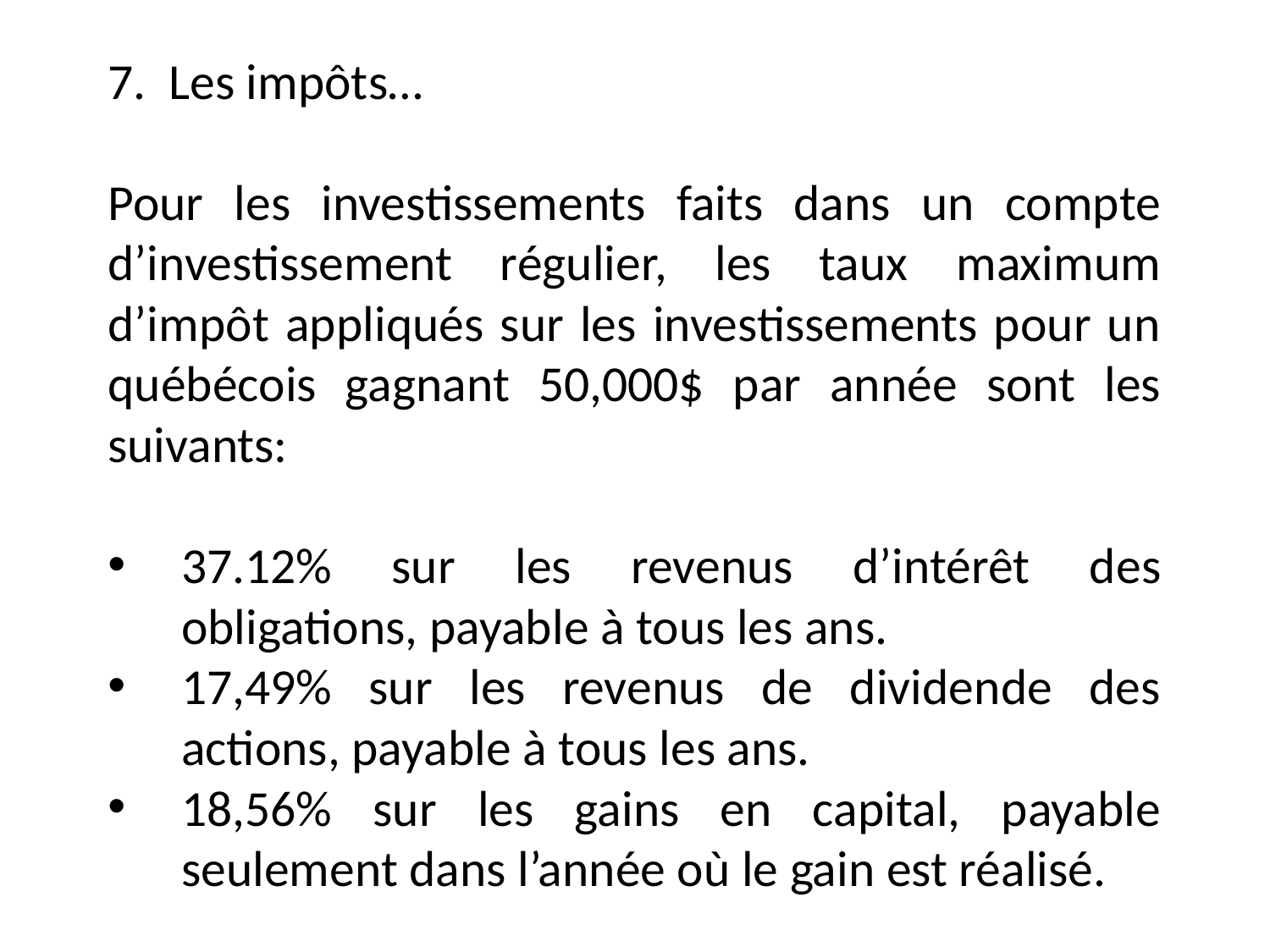

7.  Les impôts…

Pour les investissements faits dans un compte d’investissement régulier, les taux maximum d’impôt appliqués sur les investissements pour un québécois gagnant 50,000$ par année sont les suivants:

37.12% sur les revenus d’intérêt des obligations, payable à tous les ans.
17,49% sur les revenus de dividende des actions, payable à tous les ans.
18,56% sur les gains en capital, payable seulement dans l’année où le gain est réalisé.